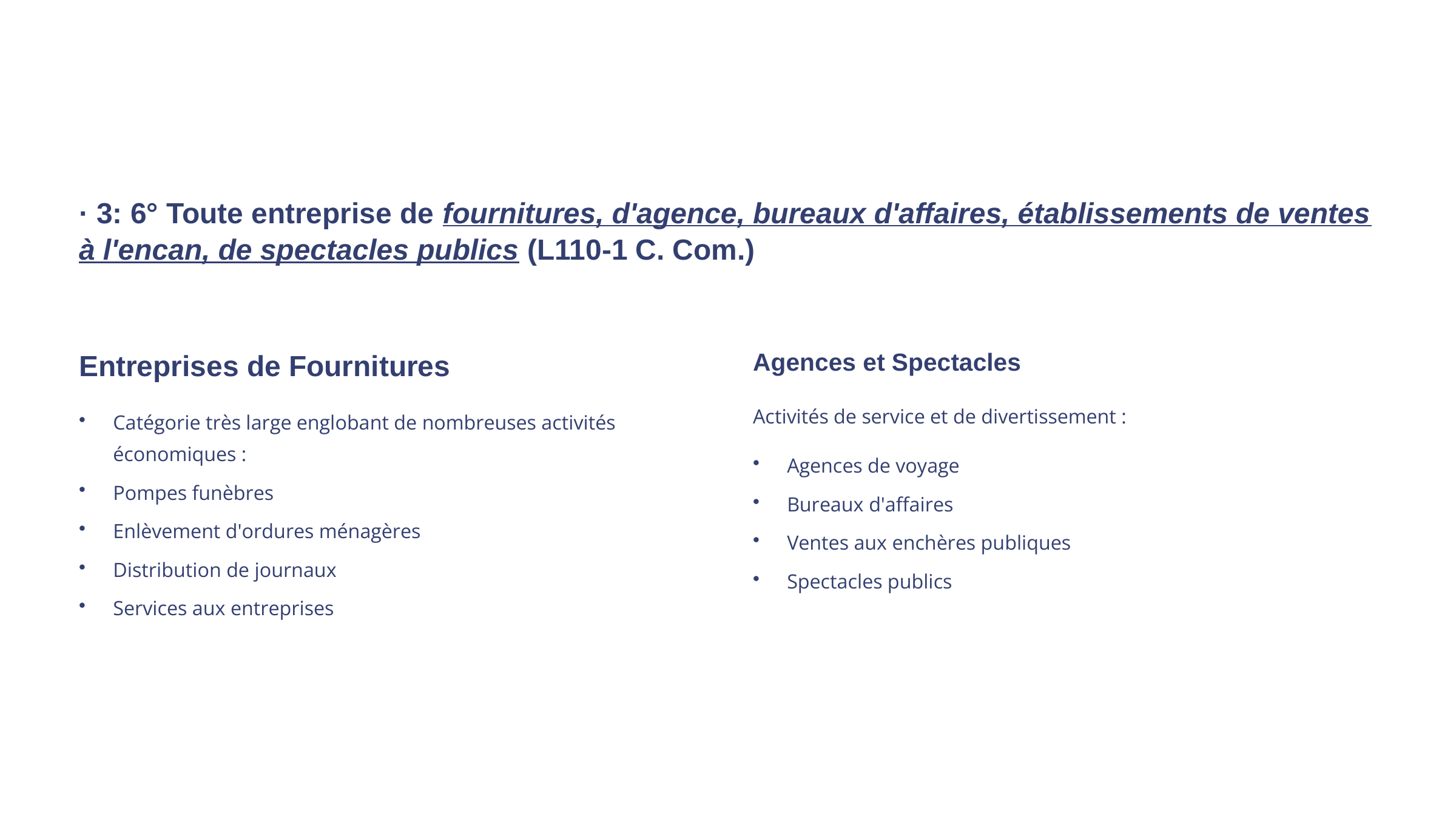

· 3: 6° Toute entreprise de fournitures, d'agence, bureaux d'affaires, établissements de ventes à l'encan, de spectacles publics (L110-1 C. Com.)
Entreprises de Fournitures
Agences et Spectacles
Activités de service et de divertissement :
Catégorie très large englobant de nombreuses activités économiques :
Agences de voyage
Pompes funèbres
Bureaux d'affaires
Enlèvement d'ordures ménagères
Ventes aux enchères publiques
Distribution de journaux
Spectacles publics
Services aux entreprises